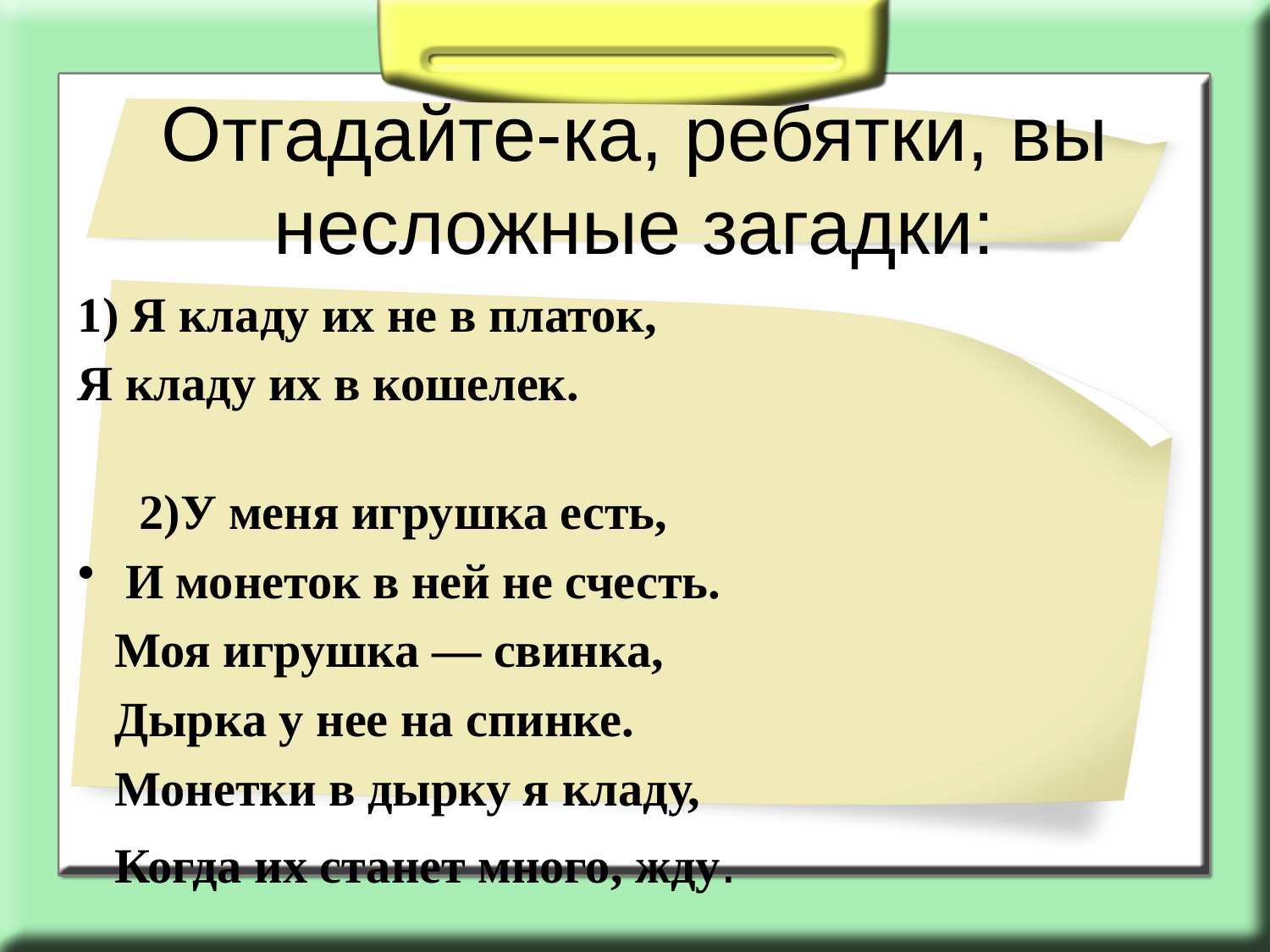

# Отгадайте-ка, ребятки, вы несложные загадки:
1) Я кладу их не в платок,
Я кладу их в кошелек.
     2)У меня игрушка есть,
И монеток в ней не счесть.
   Моя игрушка — свинка,
   Дырка у нее на спинке.
   Монетки в дырку я кладу,
   Когда их станет много, жду.